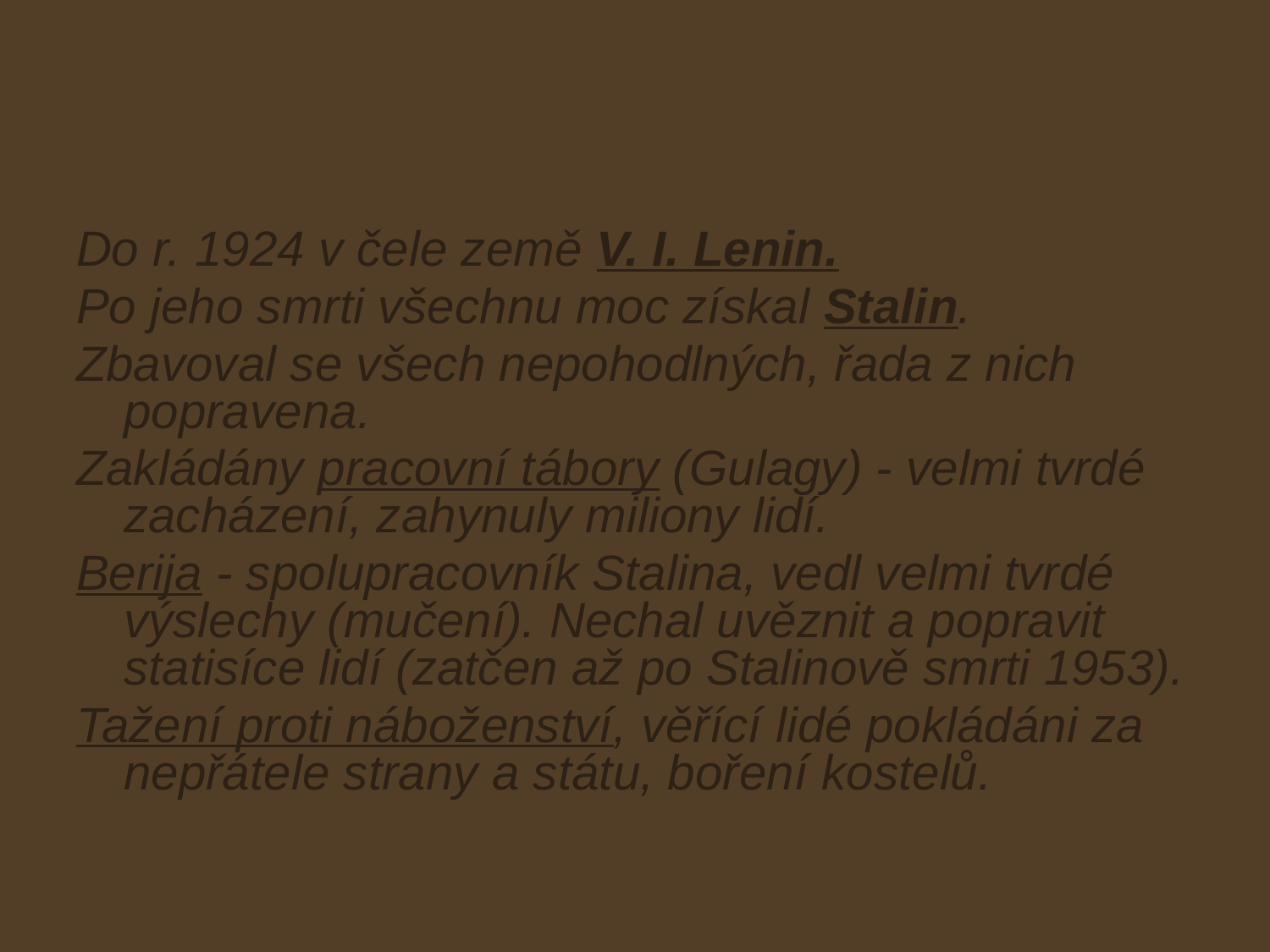

# Sovětský svaz po r. 1922
Do r. 1924 v čele země V. I. Lenin.
Po jeho smrti všechnu moc získal Stalin.
Zbavoval se všech nepohodlných, řada z nich popravena.
Zakládány pracovní tábory (Gulagy) - velmi tvrdé zacházení, zahynuly miliony lidí.
Berija - spolupracovník Stalina, vedl velmi tvrdé výslechy (mučení). Nechal uvěznit a popravit statisíce lidí (zatčen až po Stalinově smrti 1953).
Tažení proti náboženství, věřící lidé pokládáni za nepřátele strany a státu, boření kostelů.